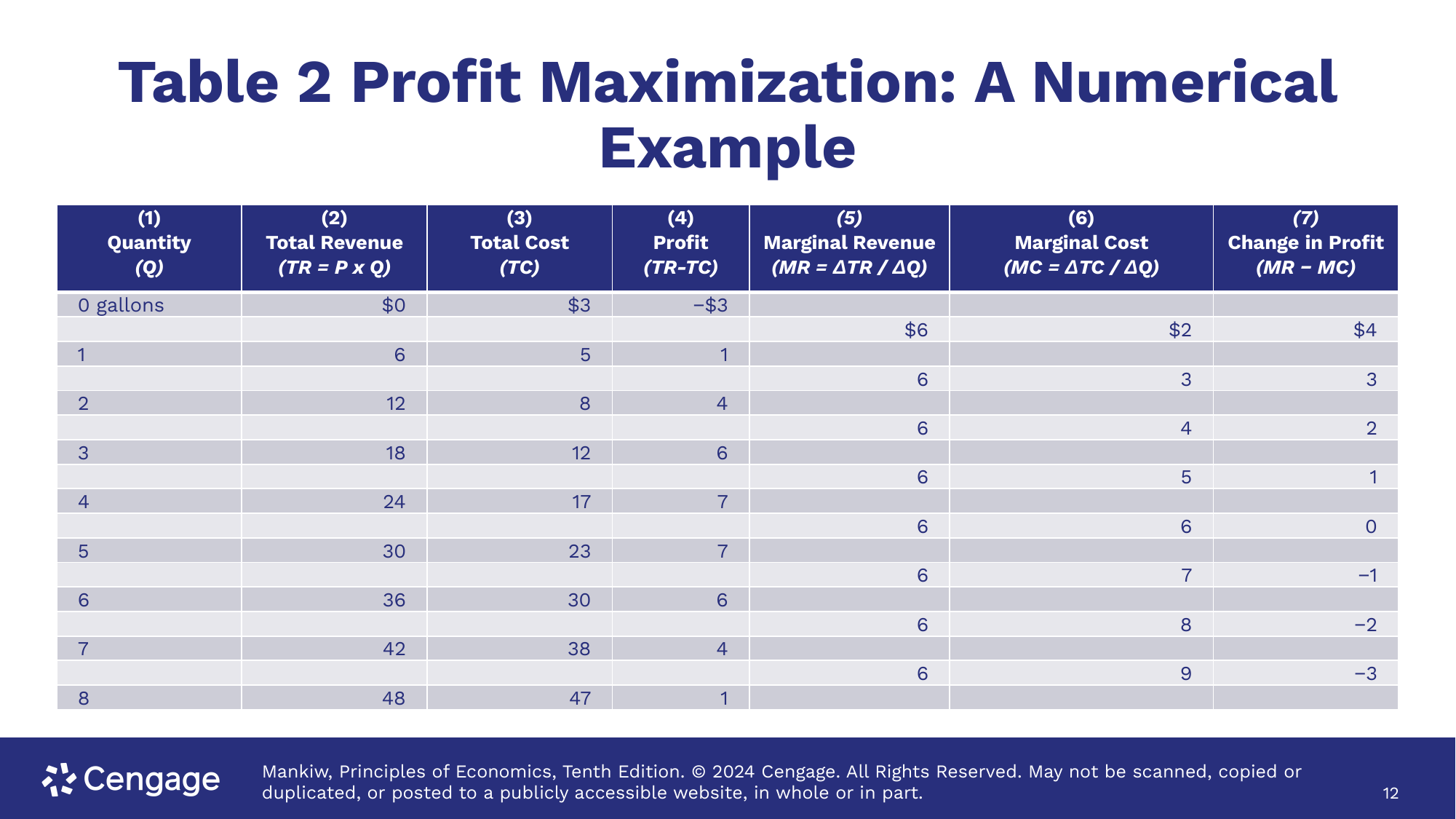

# Table 2 Profit Maximization: A Numerical Example
| (1) Quantity (Q) | (2) Total Revenue (TR = P x Q) | (3) Total Cost (TC) | (4) Profit (TR-TC) | (5) Marginal Revenue (MR = ΔTR / ΔQ) | (6) Marginal Cost (MC = ΔTC / ΔQ) | (7) Change in Profit (MR − MC) |
| --- | --- | --- | --- | --- | --- | --- |
| 0 gallons | $0 | $3 | −$3 |  |  |  |
|  |  |  |  | $6 | $2 | $4 |
| 1 | 6 | 5 | 1 |  |  |  |
|  |  |  |  | 6 | 3 | 3 |
| 2 | 12 | 8 | 4 |  |  |  |
|  |  |  |  | 6 | 4 | 2 |
| 3 | 18 | 12 | 6 |  |  |  |
|  |  |  |  | 6 | 5 | 1 |
| 4 | 24 | 17 | 7 |  |  |  |
|  |  |  |  | 6 | 6 | 0 |
| 5 | 30 | 23 | 7 |  |  |  |
|  |  |  |  | 6 | 7 | −1 |
| 6 | 36 | 30 | 6 |  |  |  |
|  |  |  |  | 6 | 8 | −2 |
| 7 | 42 | 38 | 4 |  |  |  |
|  |  |  |  | 6 | 9 | −3 |
| 8 | 48 | 47 | 1 |  |  |  |